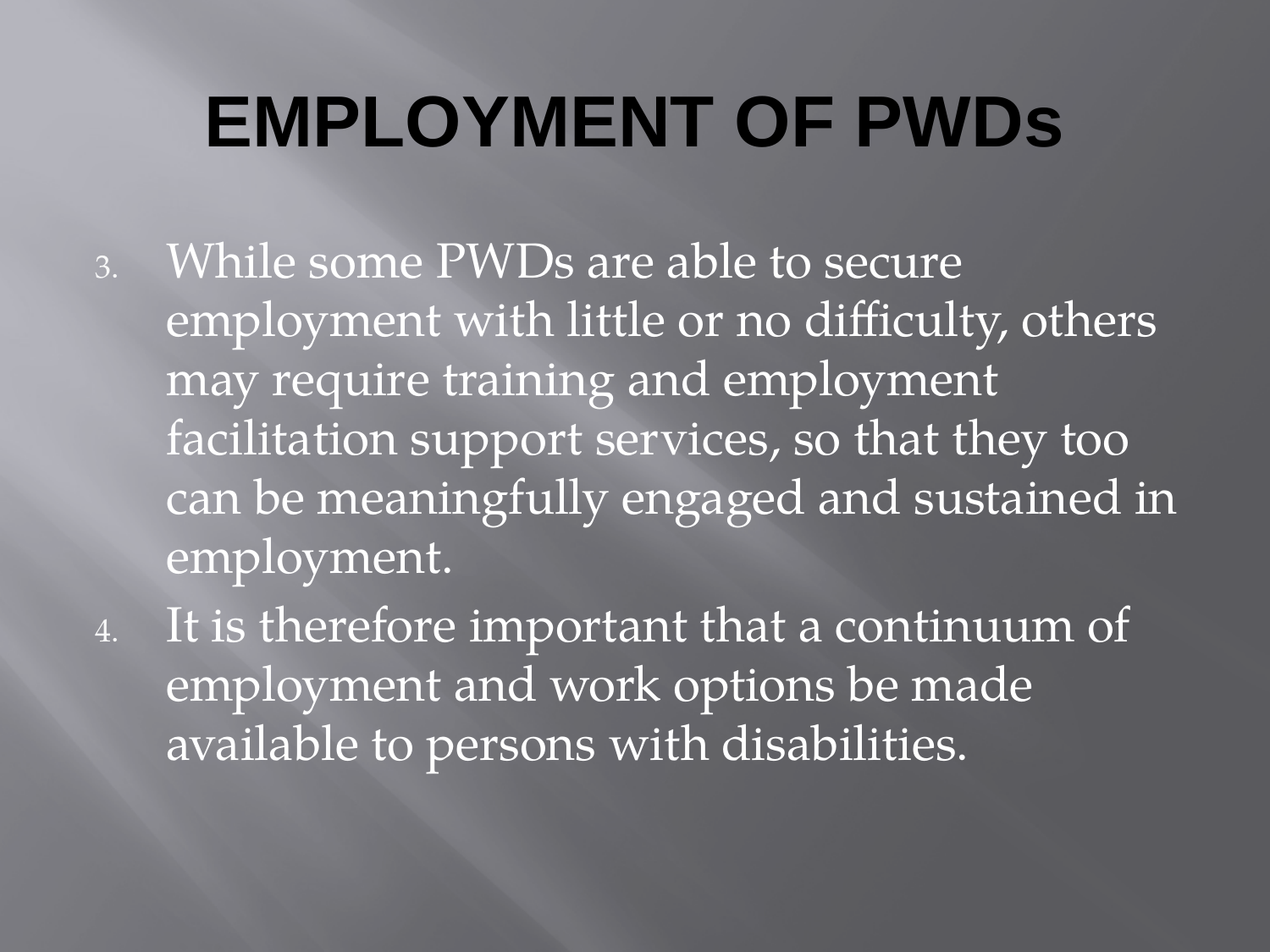

# EMPLOYMENT OF PWDs
While some PWDs are able to secure employment with little or no difficulty, others may require training and employment facilitation support services, so that they too can be meaningfully engaged and sustained in employment.
It is therefore important that a continuum of employment and work options be made available to persons with disabilities.